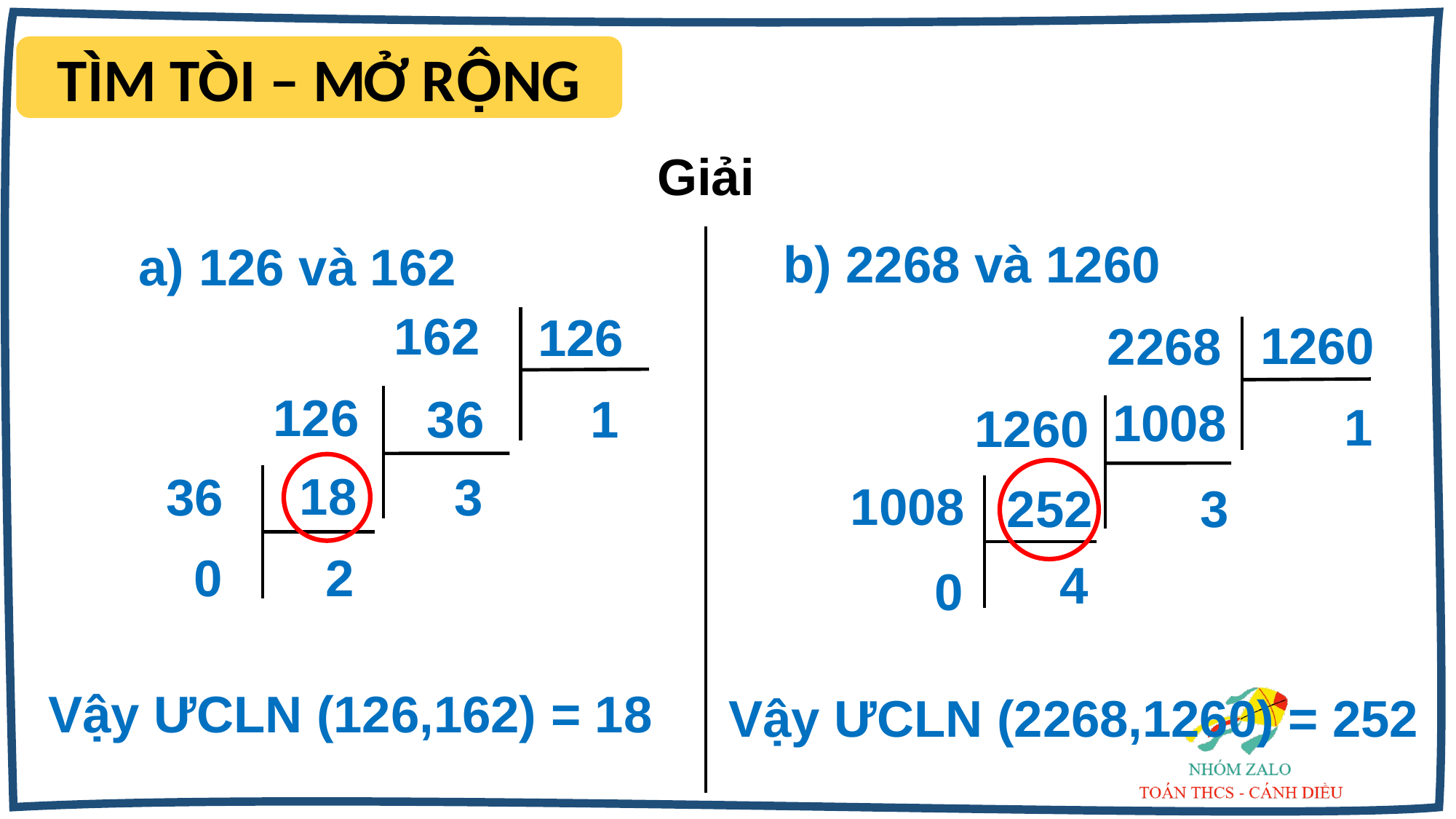

TÌM TÒI – MỞ RỘNG
Giải
b) 2268 và 1260
a) 126 và 162
162
126
126
1
36

18
36
3
0
2
Vậy ƯCLN (126,162) = 18
1260
2268
1008
1
1260

1008
3
252
4
0
Vậy ƯCLN (2268,1260) = 252